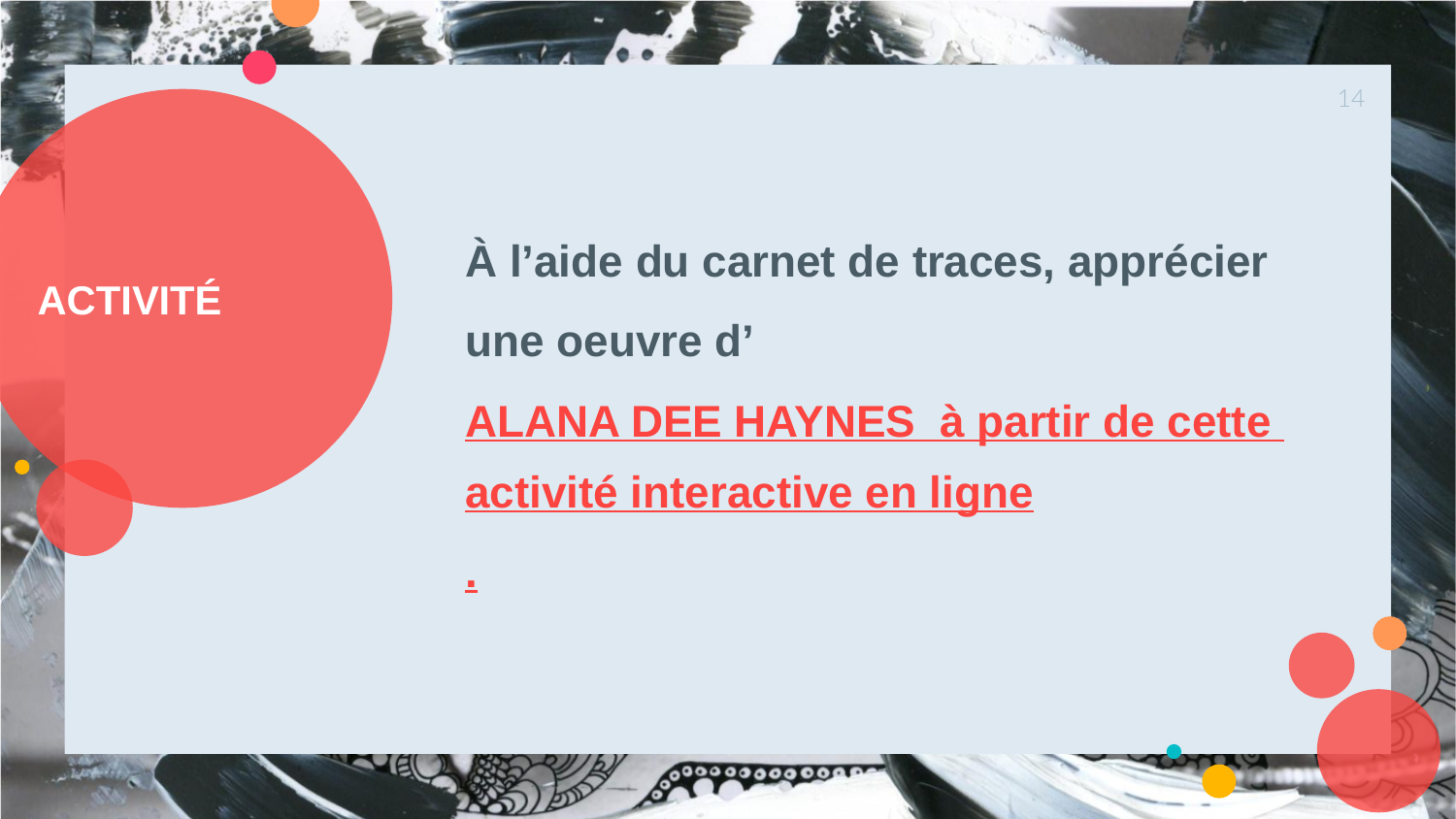

14
# ACTIVITÉ
À l’aide du carnet de traces, apprécier une oeuvre d’ALANA DEE HAYNES  à partir de cette activité interactive en ligne.